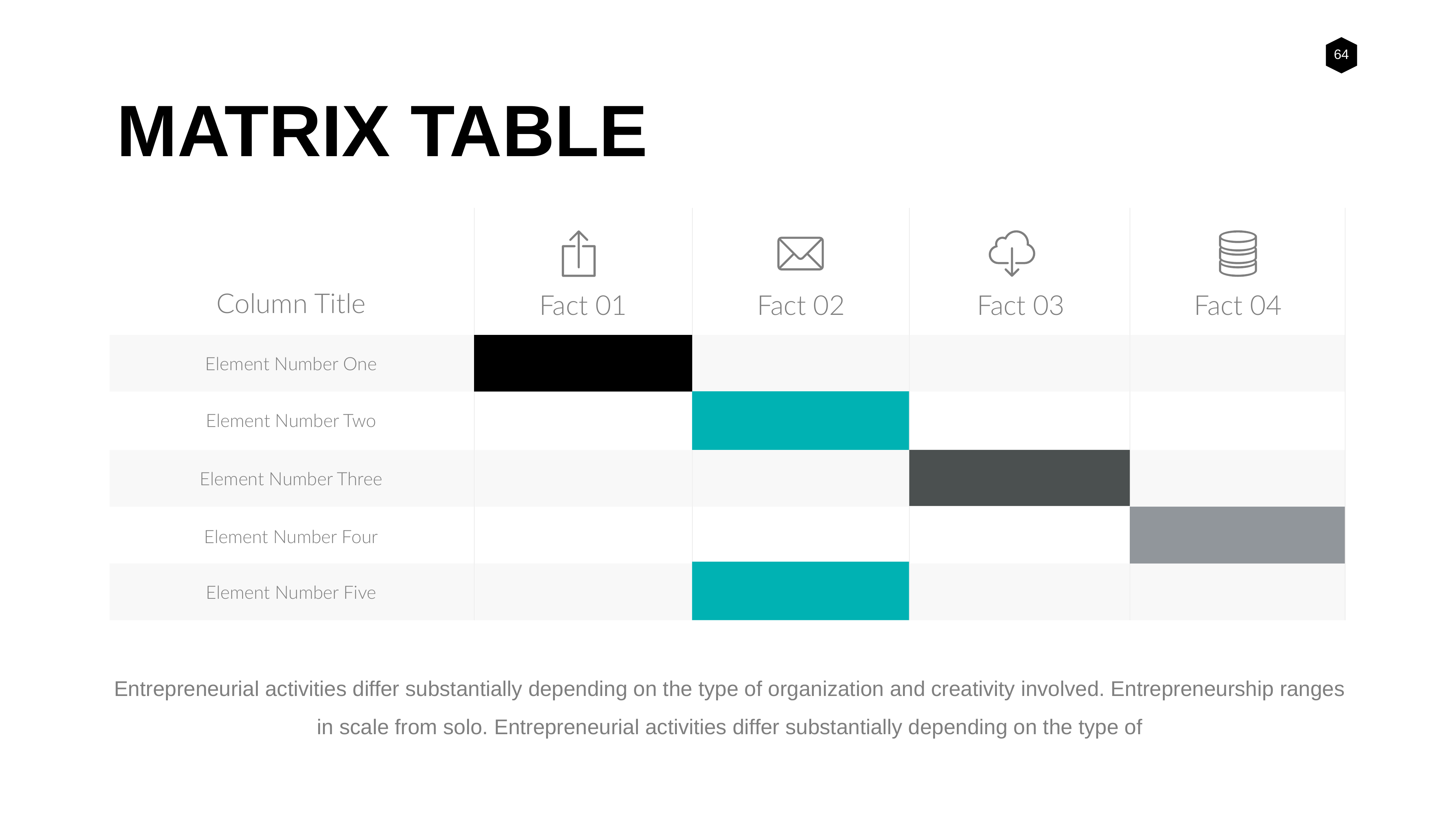

MATRIX TABLE

Column Title
Fact 01
Fact 02
Fact 03
Fact 04

Element Number One

Element Number Two

Element Number Three

Element Number Four

Element Number Five
Entrepreneurial activities differ substantially depending on the type of organization and creativity involved. Entrepreneurship ranges in scale from solo. Entrepreneurial activities differ substantially depending on the type of